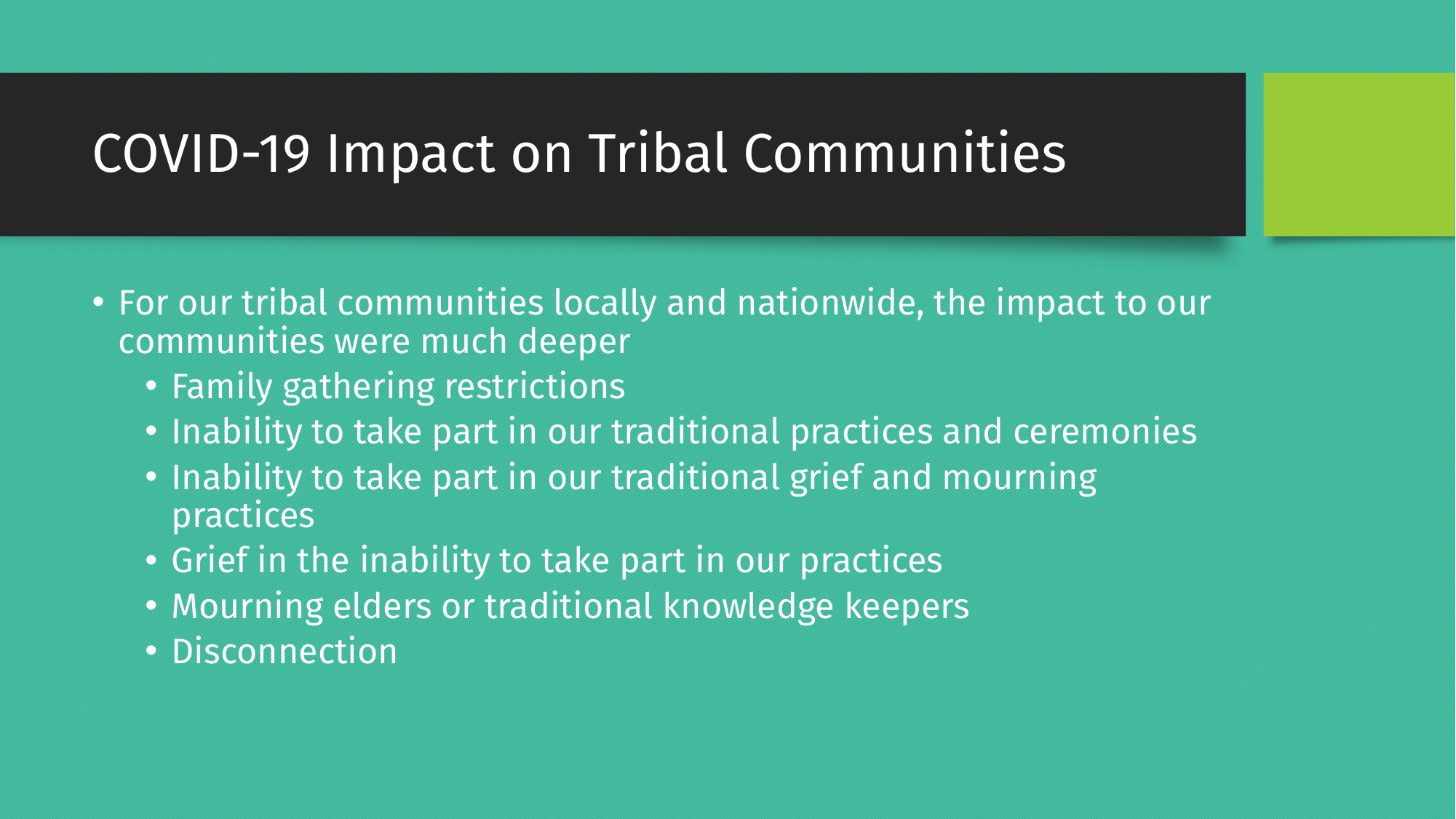

# COVID-19 Impact on Tribal Communities
For our tribal communities locally and nationwide, the impact to our communities were much deeper
Family gathering restrictions
Inability to take part in our traditional practices and ceremonies
Inability to take part in our traditional grief and mourning practices
Grief in the inability to take part in our practices
Mourning elders or traditional knowledge keepers
Disconnection